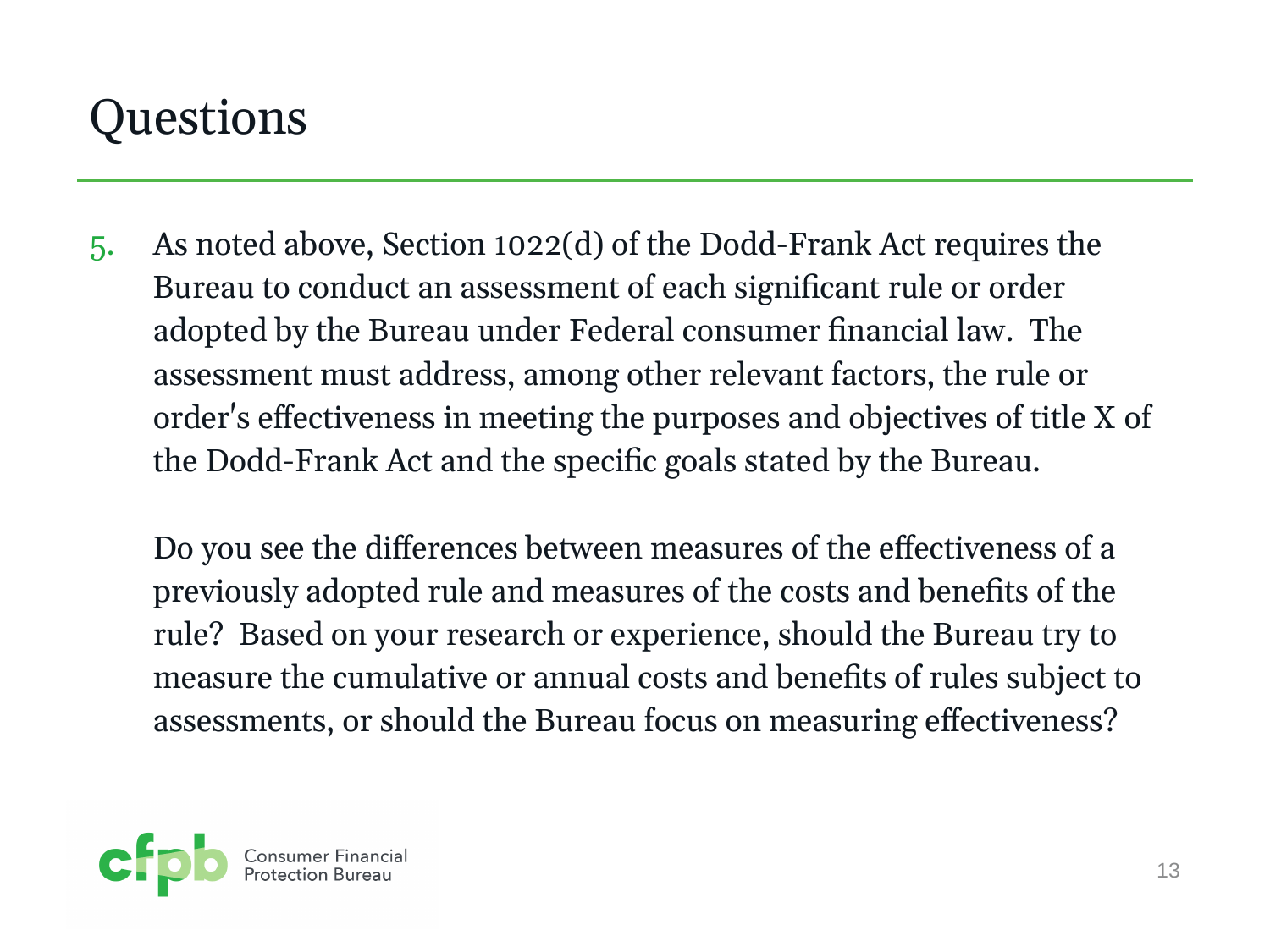

# Questions
As noted above, Section 1022(d) of the Dodd-Frank Act requires the Bureau to conduct an assessment of each significant rule or order adopted by the Bureau under Federal consumer financial law.  The assessment must address, among other relevant factors, the rule or order's effectiveness in meeting the purposes and objectives of title X of the Dodd-Frank Act and the specific goals stated by the Bureau.

Do you see the differences between measures of the effectiveness of a previously adopted rule and measures of the costs and benefits of the rule?  Based on your research or experience, should the Bureau try to measure the cumulative or annual costs and benefits of rules subject to assessments, or should the Bureau focus on measuring effectiveness?
13